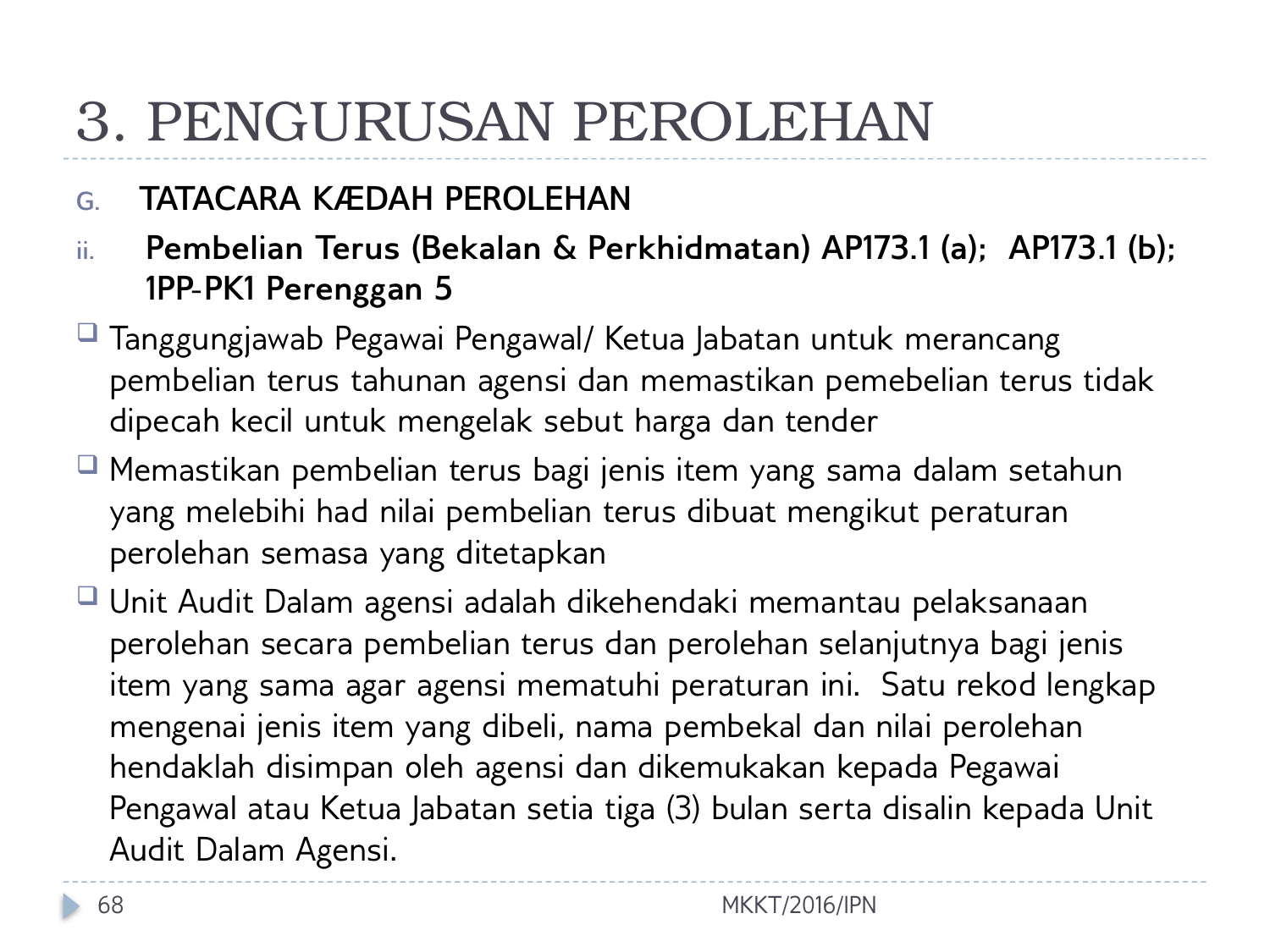

# 3. PENGURUSAN PEROLEHAN
TATACARA KAEDAH PEROLEHAN
Pembelian Terus (Bekalan & Perkhidmatan) AP173.1 (a);  AP173.1 (b); 1PP-PK1 Perenggan 5
Tanggungjawab Pegawai Pengawal/ Ketua Jabatan untuk merancang pembelian terus tahunan agensi dan memastikan pemebelian terus tidak dipecah kecil untuk mengelak sebut harga dan tender
Memastikan pembelian terus bagi jenis item yang sama dalam setahun yang melebihi had nilai pembelian terus dibuat mengikut peraturan perolehan semasa yang ditetapkan
Unit Audit Dalam agensi adalah dikehendaki memantau pelaksanaan perolehan secara pembelian terus dan perolehan selanjutnya bagi jenis item yang sama agar agensi mematuhi peraturan ini.  Satu rekod lengkap mengenai jenis item yang dibeli, nama pembekal dan nilai perolehan hendaklah disimpan oleh agensi dan dikemukakan kepada Pegawai Pengawal atau Ketua Jabatan setia tiga (3) bulan serta disalin kepada Unit Audit Dalam Agensi.
68
MKKT/2016/IPN